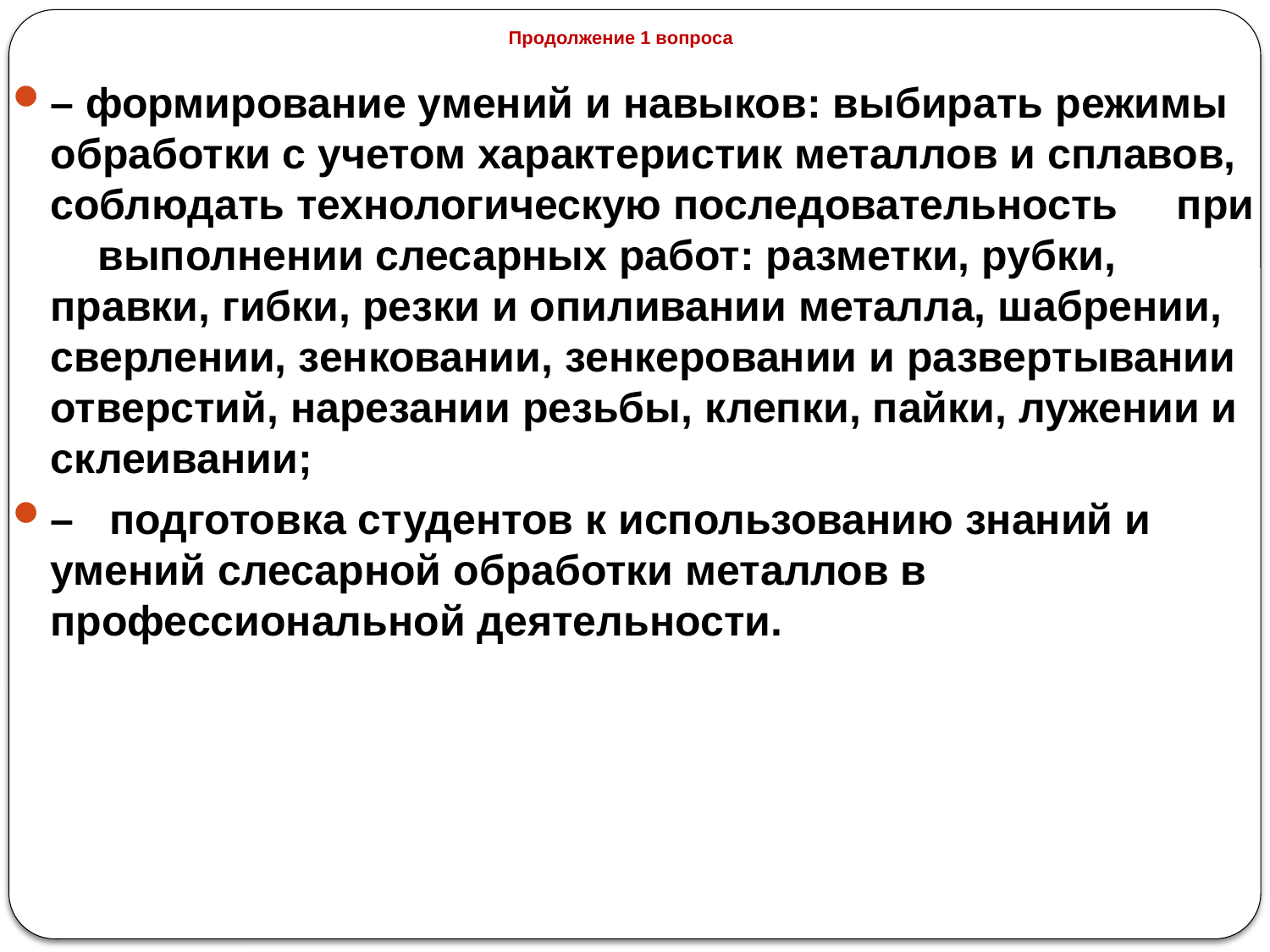

# Продолжение 1 вопроса
– формирование умений и навыков: выбирать режимы обработки с учетом характеристик металлов и сплавов, соблюдать технологическую последовательность     при     выполнении слесарных работ: разметки, рубки, правки, гибки, резки и опиливании металла, шабрении, сверлении, зенковании, зенкеровании и развертывании отверстий, нарезании резьбы, клепки, пайки, лужении и склеивании;
–   подготовка студентов к использованию знаний и умений слесарной обработки металлов в профессиональной деятельности.